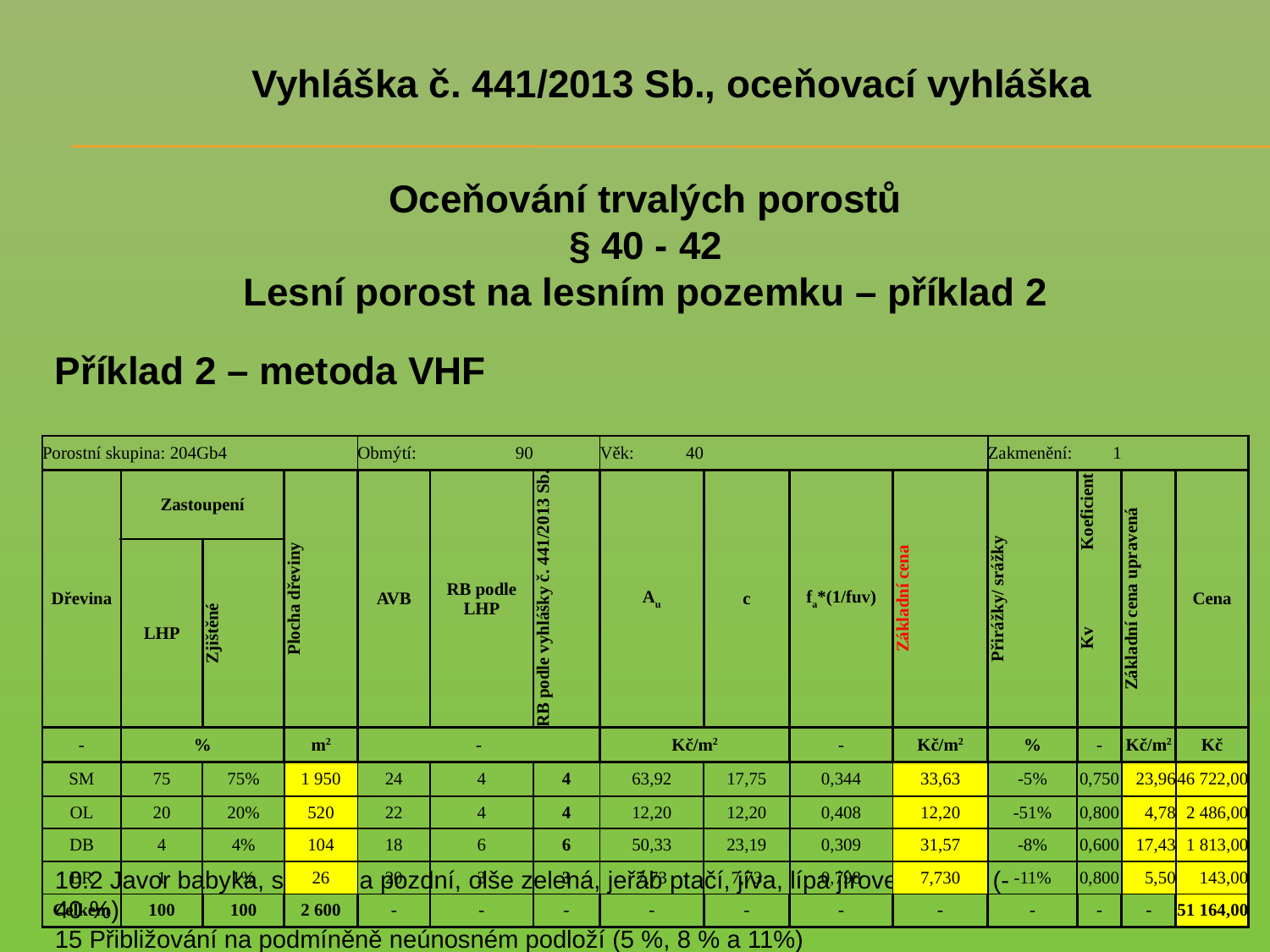

# Vyhláška č. 441/2013 Sb., oceňovací vyhláška
Oceňování trvalých porostů
§ 40 - 42
Lesní porost na lesním pozemku – příklad 2
Příklad 2 – metoda VHF
| Porostní skupina: 204Gb4 |  |  |  | Obmýtí: | 90 |  | Věk: | 40 |  |  |  | Zakmenění: | 1 |  |  |
| --- | --- | --- | --- | --- | --- | --- | --- | --- | --- | --- | --- | --- | --- | --- | --- |
| Dřevina | Zastoupení |  | Plocha dřeviny | AVB | RB podle LHP | RB podle vyhlášky č. 441/2013 Sb. | Au |  | c | fa\*(1/fuv) | Základní cena | Přirážky/ srážky | Koeficient | Základní cena upravená | Cena |
|  | LHP | Zjištěné |  |  |  |  |  |  |  |  |  |  |  |  |  |
|  | LHP | zjištěné |  |  |  |  |  |  |  |  |  |  | Kv |  |  |
| - | % |  | m2 | - |  |  | Kč/m2 |  |  | - | Kč/m2 | % | - | Kč/m2 | Kč |
| SM | 75 | 75% | 1 950 | 24 | 4 | 4 | 63,92 | 17,75 | 17,75 | 0,344 | 33,63 | -5% | 0,750 | 23,96 | 46 722,00 |
| OL | 20 | 20% | 520 | 22 | 4 | 4 | 12,20 | 12,20 | 12,20 | 0,408 | 12,20 | -51% | 0,800 | 4,78 | 2 486,00 |
| DB | 4 | 4% | 104 | 18 | 6 | 6 | 50,33 | 23,19 | 23,19 | 0,309 | 31,57 | -8% | 0,600 | 17,43 | 1 813,00 |
| BR | 1 | 1% | 26 | 20 | 3 | 3 | 7,73 | 7,73 | 7,73 | 0,798 | 7,730 | -11% | 0,800 | 5,50 | 143,00 |
| Celkem | 100 | 100 | 2 600 | - | - | - | - | - | - | - | - | - | - | - | 51 164,00 |
10.2 Javor babyka, střemcha pozdní, olše zelená, jeřáb ptačí, jíva, lípa jírovec maďal (-40 %)
15 Přibližování na podmíněně neúnosném podloží (5 %, 8 % a 11%)